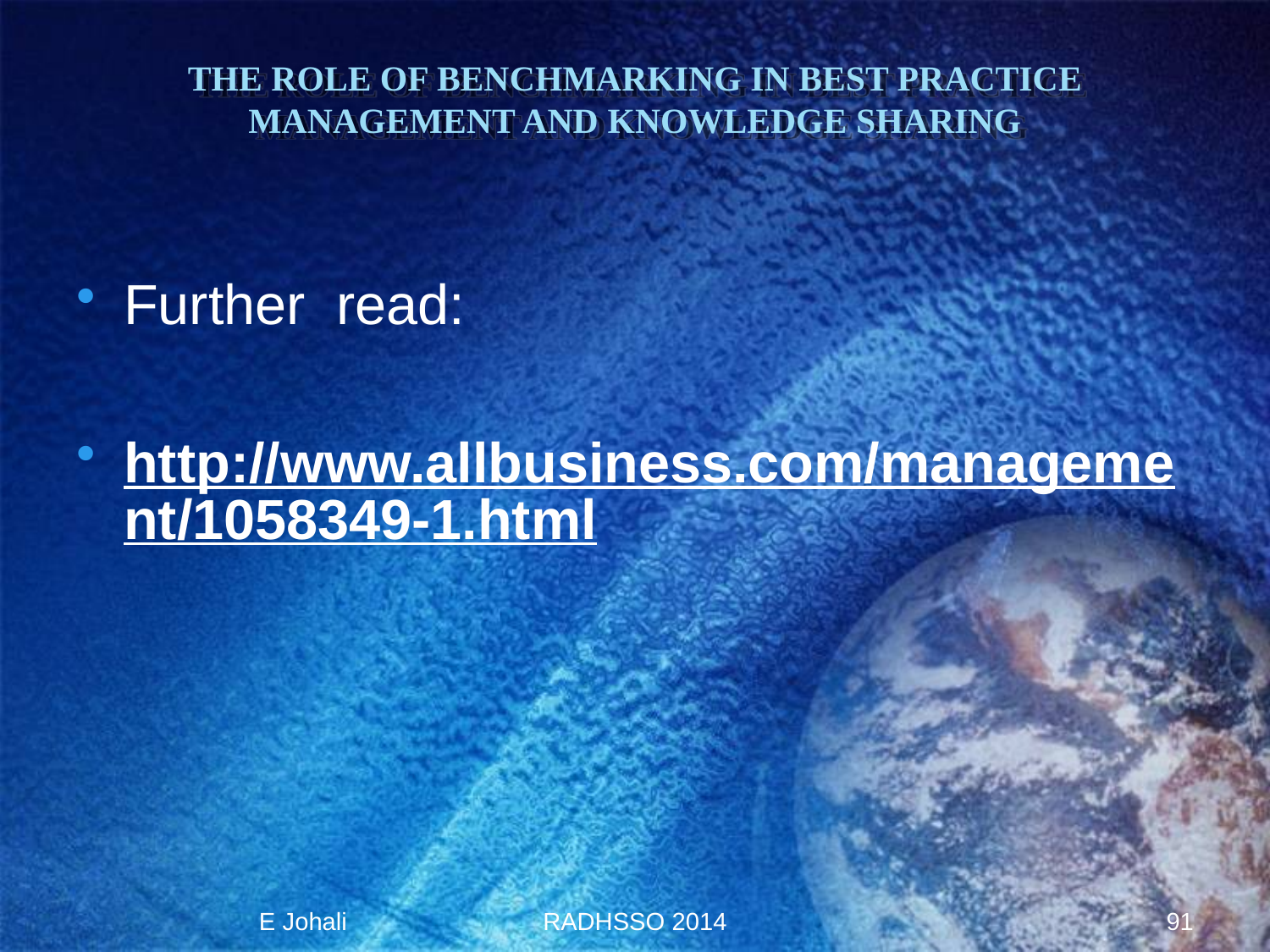

# THE ROLE OF BENCHMARKING IN BEST PRACTICE MANAGEMENT AND KNOWLEDGE SHARING
Further  read:

http://www.allbusiness.com/management/1058349-1.html
E Johali
RADHSSO 2014
91